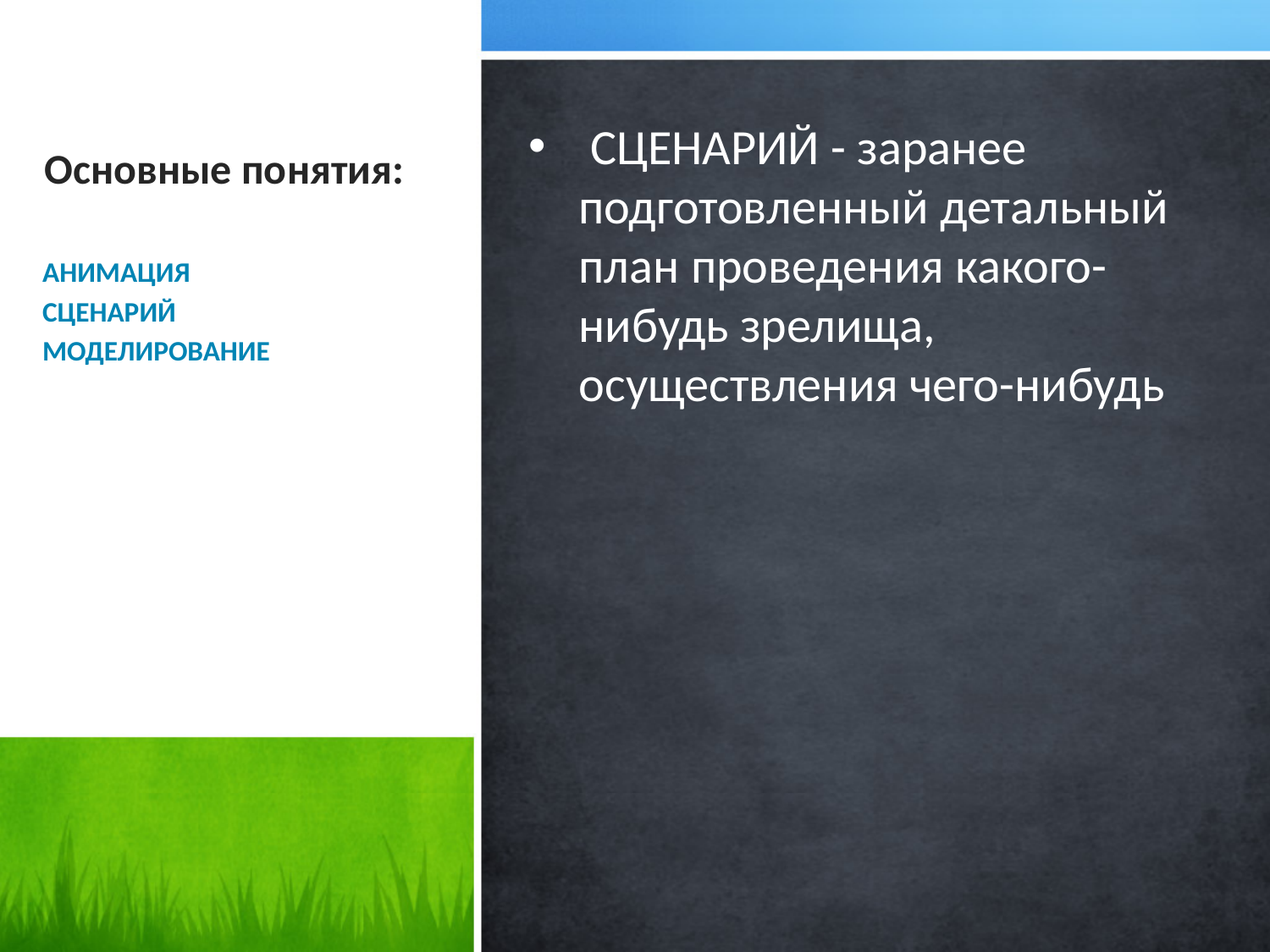

# Основные понятия:
 СЦЕНАРИЙ - заранее подготовленный детальный план проведения какого-нибудь зрелища, осуществления чего-нибудь
АНИМАЦИЯ
СЦЕНАРИЙ
МОДЕЛИРОВАНИЕ